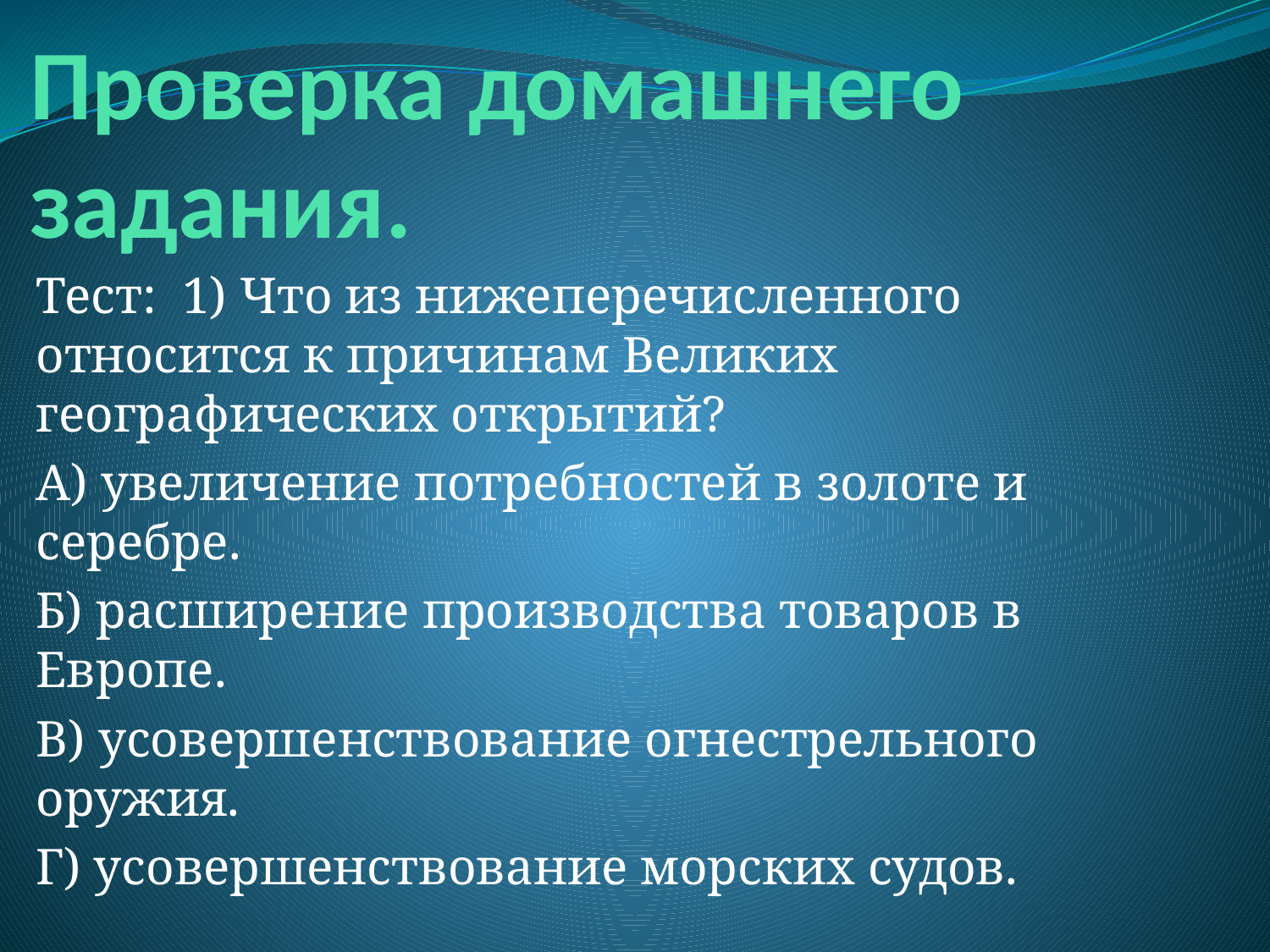

# Проверка домашнего задания.
Тест:  1) Что из нижеперечисленного относится к причинам Великих географических открытий?
А) увеличение потребностей в золоте и серебре.
Б) расширение производства товаров в Европе.
В) усовершенствование огнестрельного оружия.
Г) усовершенствование морских судов.